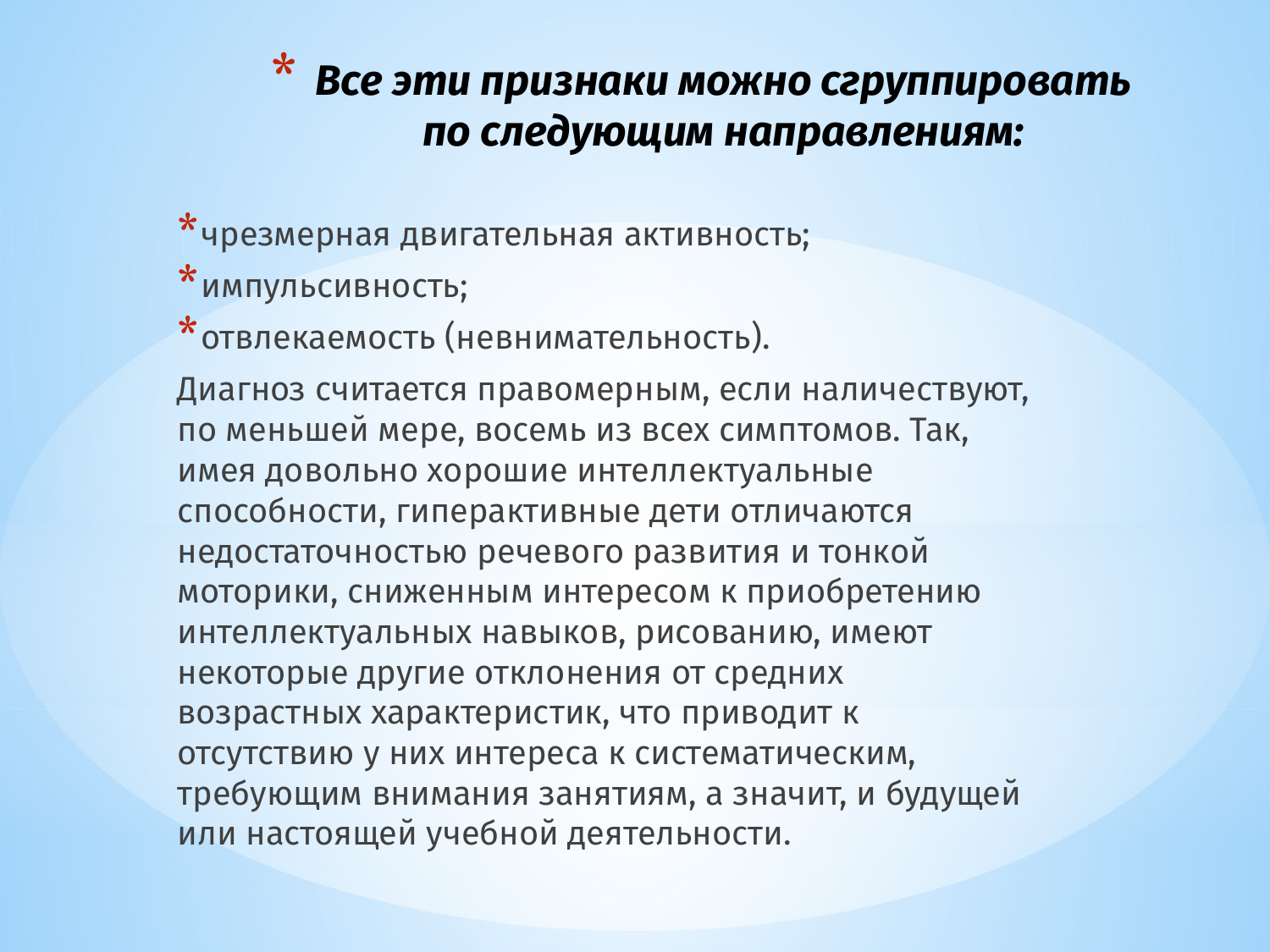

# Все эти признаки можно сгруппировать по следующим направлениям:
чрезмерная двигательная активность;
импульсивность;
отвлекаемость (невнимательность).
Диагноз считается правомерным, если наличествуют, по меньшей мере, восемь из всех симптомов. Так, имея довольно хорошие интеллектуальные способности, гиперактивные дети отличаются недостаточностью речевого развития и тонкой моторики, сниженным интересом к приобретению интеллектуальных навыков, рисованию, имеют некоторые другие отклонения от средних возрастных характеристик, что приводит к отсутствию у них интереса к систематическим, требующим внимания занятиям, а значит, и будущей или настоящей учебной деятельности.